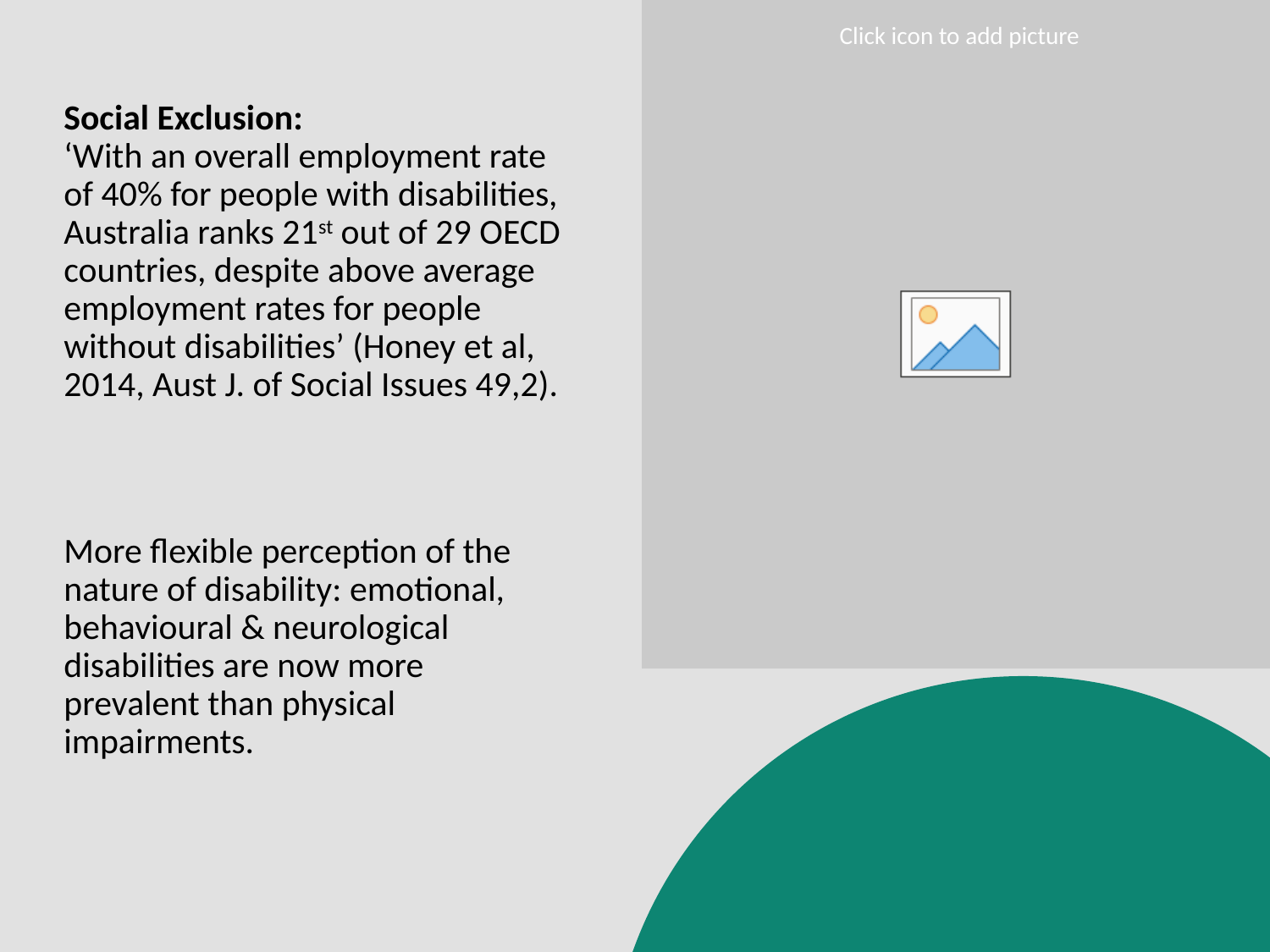

# Social Exclusion: ‘With an overall employment rate of 40% for people with disabilities, Australia ranks 21st out of 29 OECD countries, despite above average employment rates for people without disabilities’ (Honey et al, 2014, Aust J. of Social Issues 49,2).

More flexible perception of the nature of disability: emotional, behavioural & neurological disabilities are now more prevalent than physical impairments.